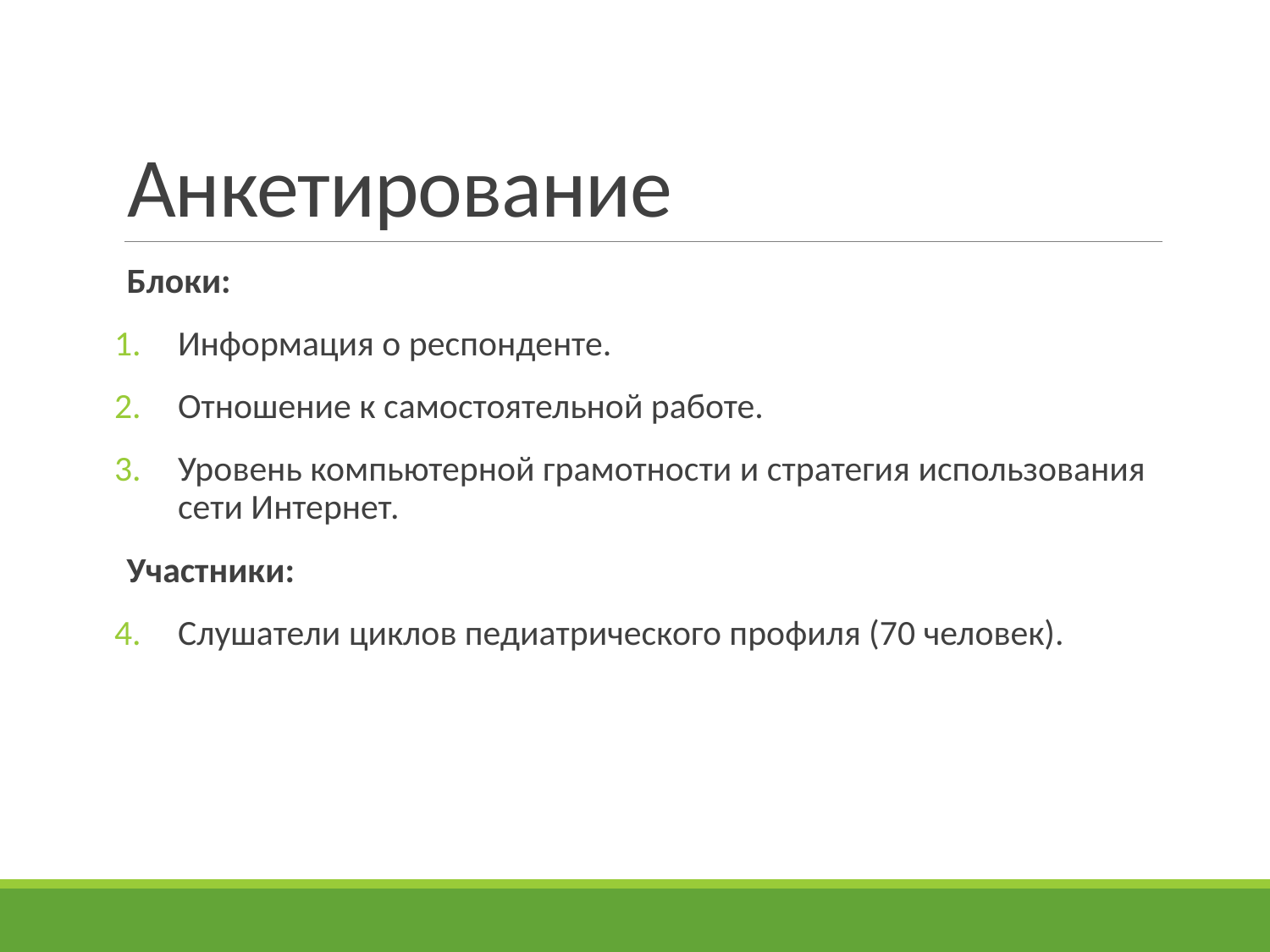

# Анкетирование
Блоки:
Информация о респонденте.
Отношение к самостоятельной работе.
Уровень компьютерной грамотности и стратегия использования сети Интернет.
Участники:
Слушатели циклов педиатрического профиля (70 человек).